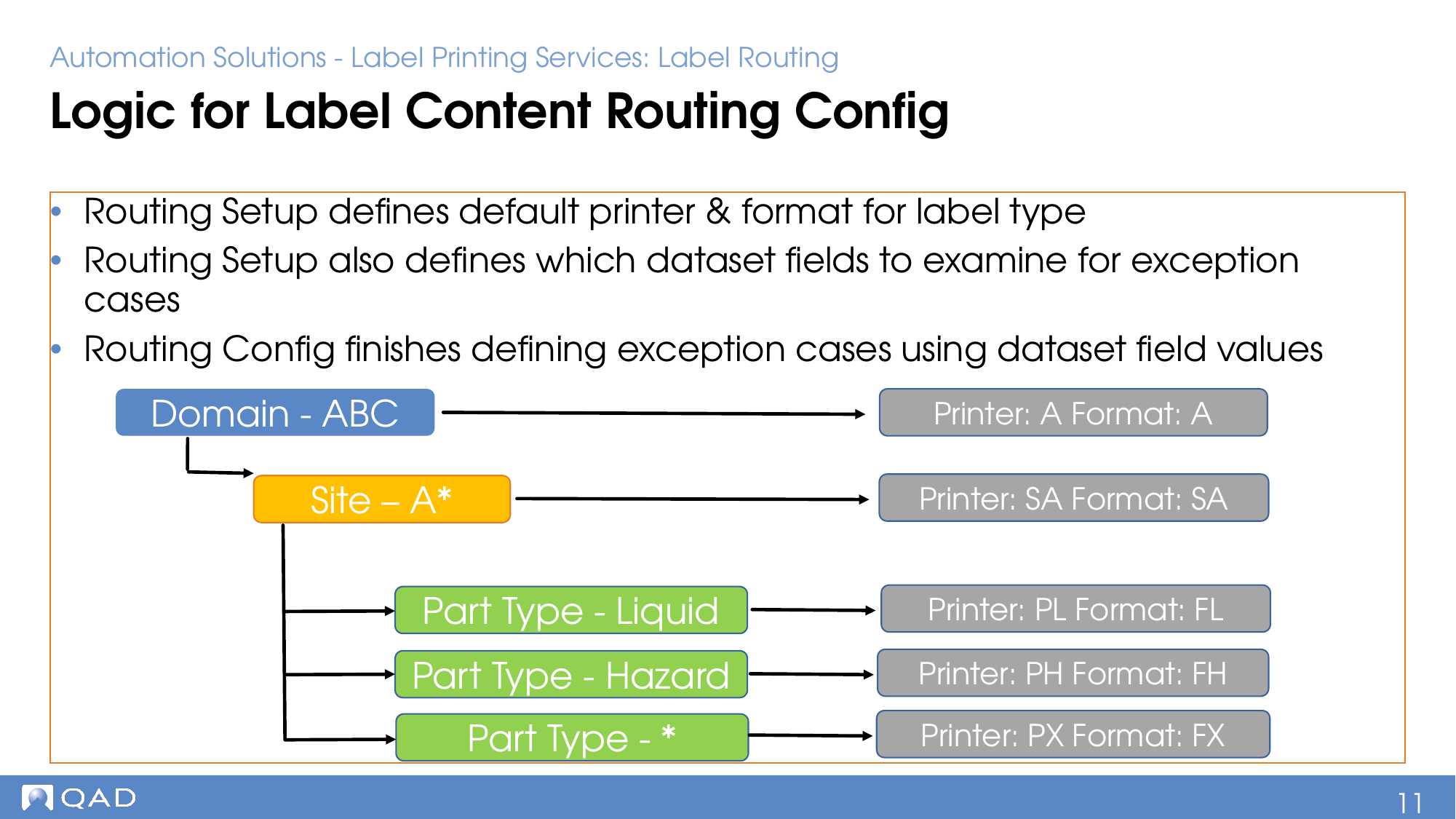

Automation Solutions - Label Printing Services: Label Routing
# Logic for Label Content Routing Config
Routing Setup defines default printer & format for label type
Routing Setup also defines which dataset fields to examine for exception cases
Routing Config finishes defining exception cases using dataset field values
Domain - ABC
Printer: A Format: A
Printer: SA Format: SA
Site – A*
Printer: PL Format: FL
Part Type - Liquid
Printer: PH Format: FH
Part Type - Hazard
Printer: PX Format: FX
Part Type - *
11